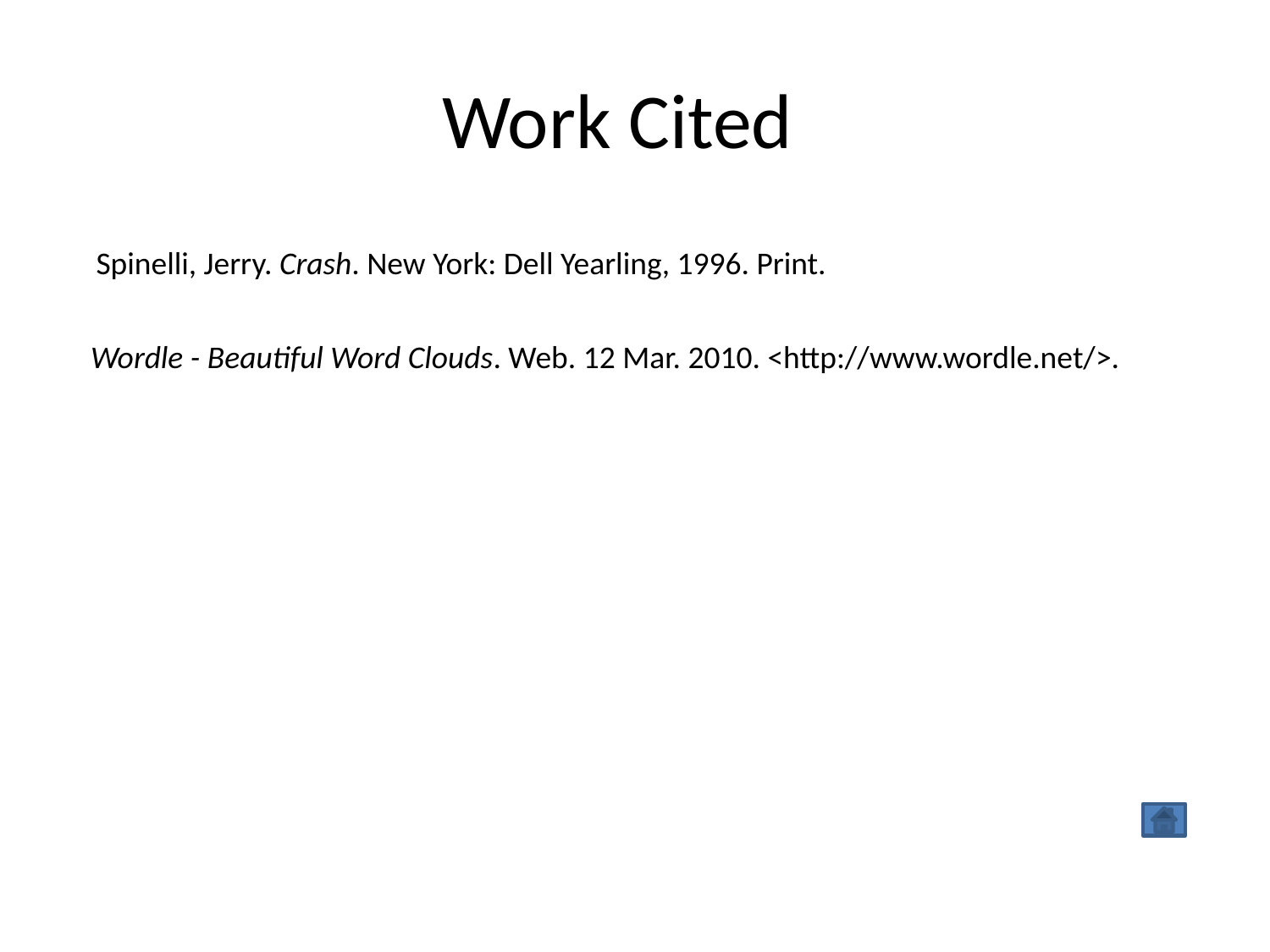

# Work Cited
  Spinelli, Jerry. Crash. New York: Dell Yearling, 1996. Print.

  Wordle - Beautiful Word Clouds. Web. 12 Mar. 2010. <http://www.wordle.net/>.